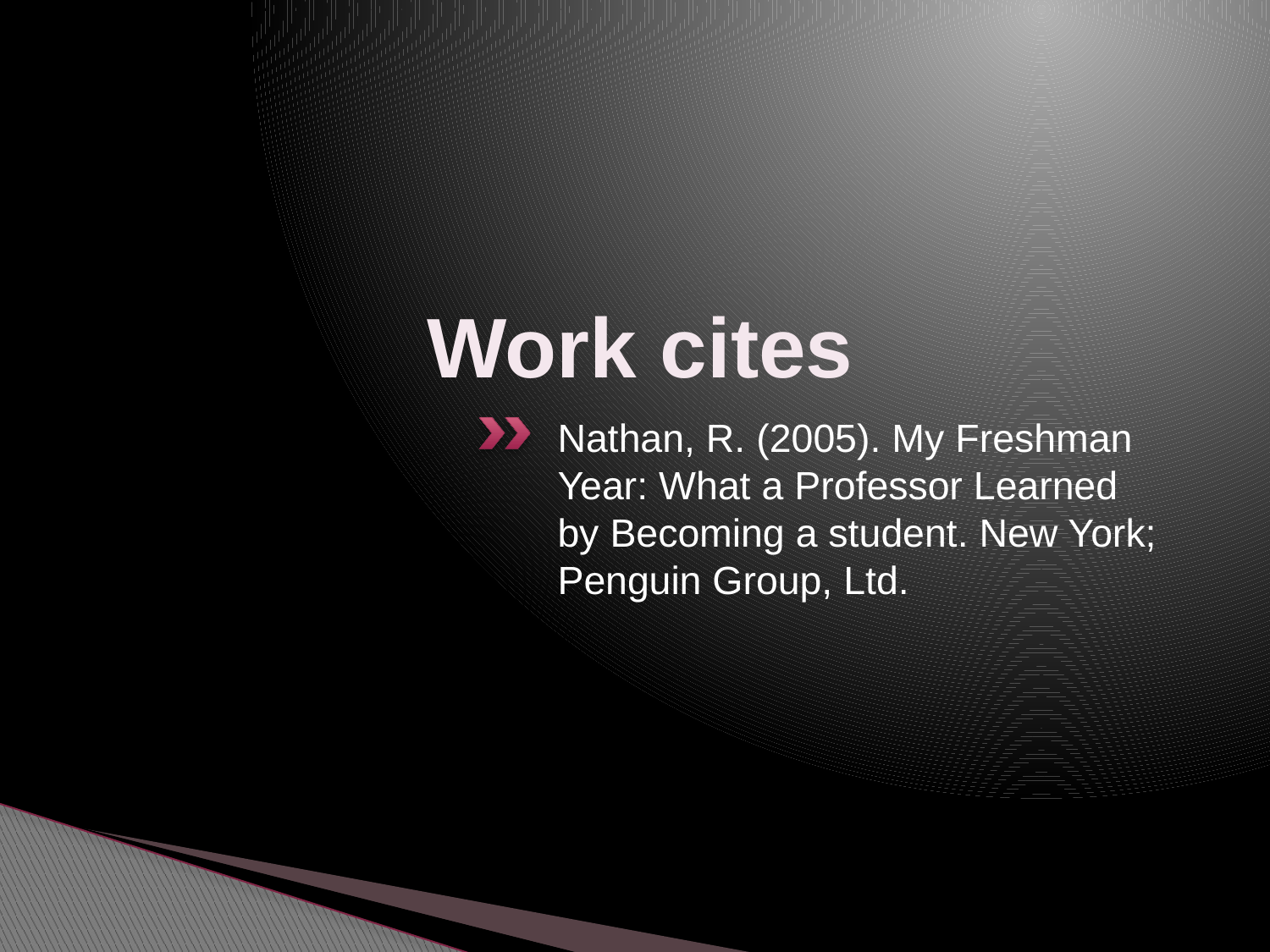

# Work cites
Nathan, R. (2005). My Freshman Year: What a Professor Learned by Becoming a student. New York; Penguin Group, Ltd.